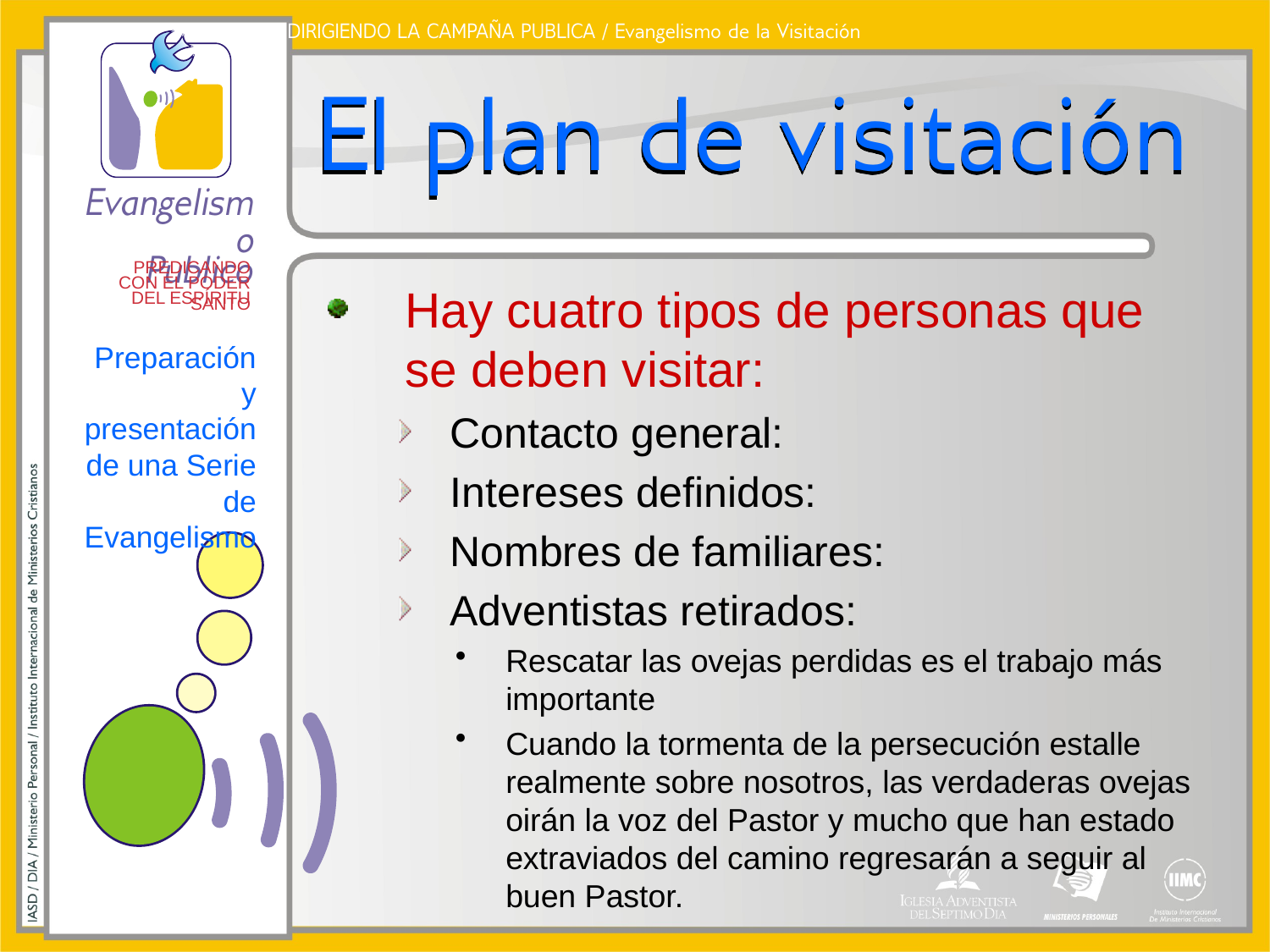

DIRIGIENDO LA CAMPAÑA PUBLICA / Evangelismo de la Visitación
# El plan de visitación
Hay cuatro tipos de personas que se deben visitar:
Contacto general:
Intereses definidos:
Nombres de familiares:
Adventistas retirados:
Rescatar las ovejas perdidas es el trabajo más importante
Cuando la tormenta de la persecución estalle realmente sobre nosotros, las verdaderas ovejas oirán la voz del Pastor y mucho que han estado extraviados del camino regresarán a seguir al buen Pastor.